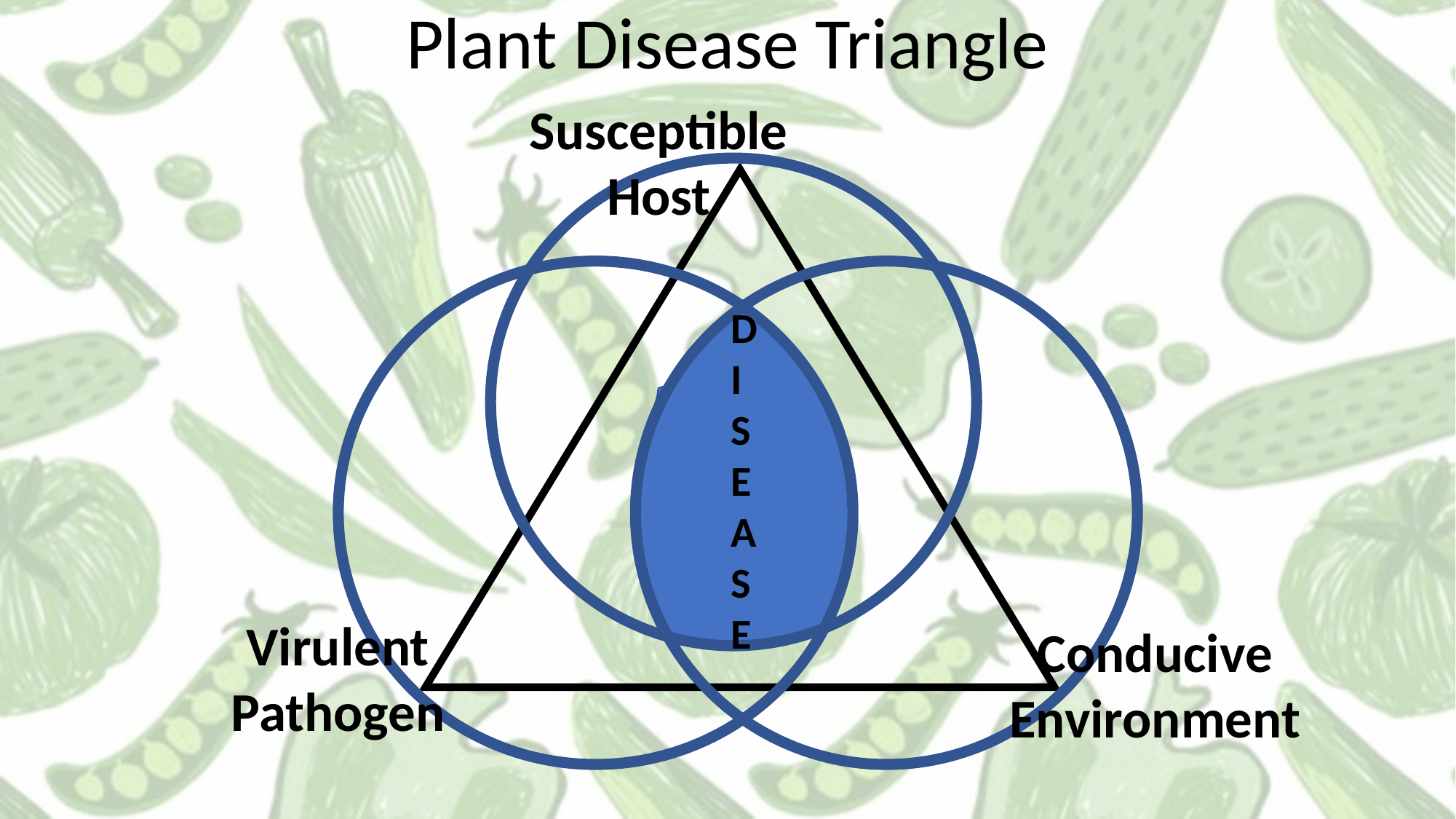

Plant Disease Triangle
Susceptible Host

Virulent Pathogen
Conducive Environment

DISEASE